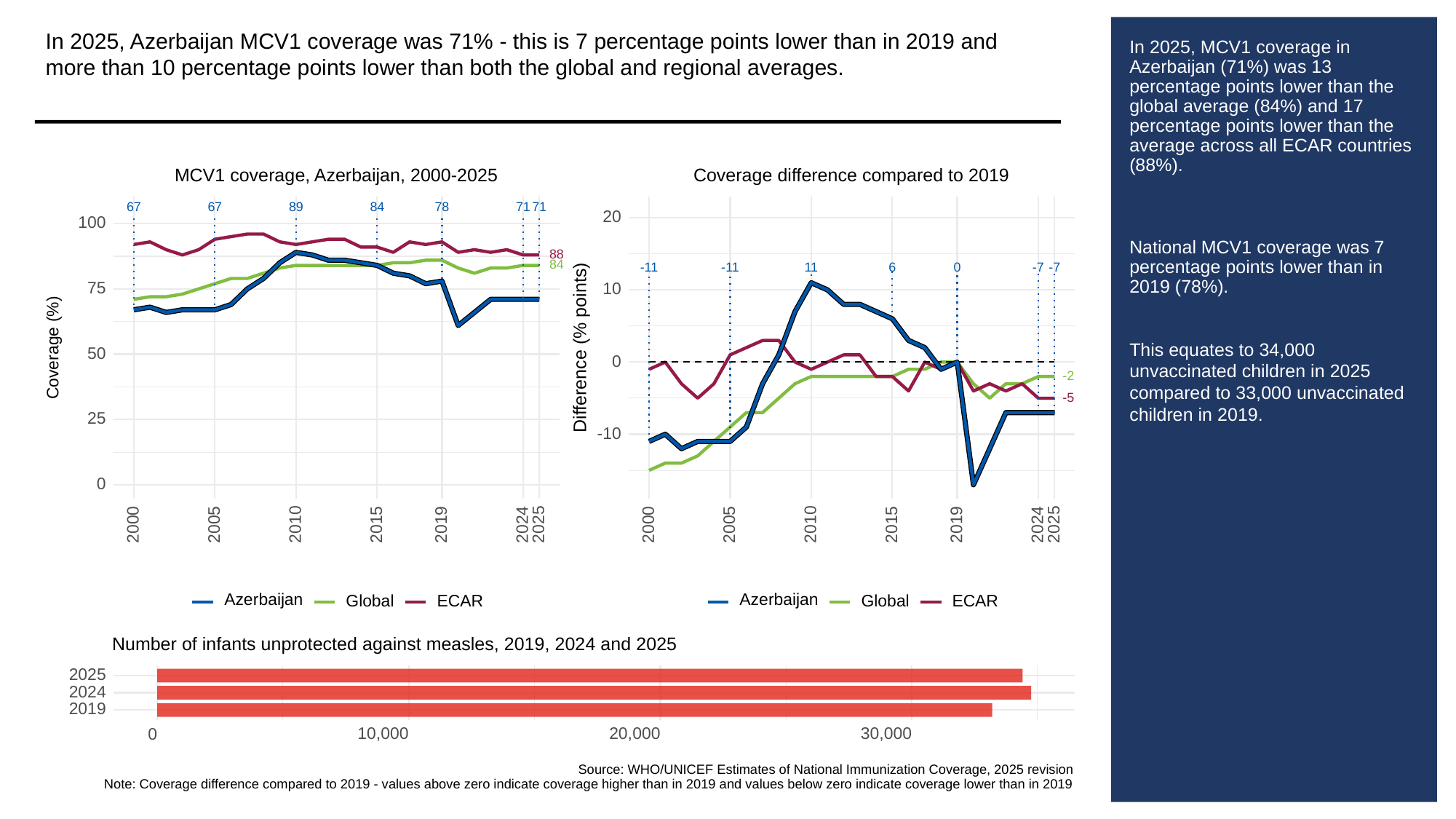

In 2025, Azerbaijan MCV1 coverage was 71% - this is 7 percentage points lower than in 2019 and more than 10 percentage points lower than both the global and regional averages.
# In 2025, MCV1 coverage in Azerbaijan (71%) was 13 percentage points lower than the global average (84%) and 17 percentage points lower than the average across all ECAR countries (88%).

National MCV1 coverage was 7 percentage points lower than in 2019 (78%).

This equates to 34,000 unvaccinated children in 2025 compared to 33,000 unvaccinated children in 2019.

MCV1 coverage, Azerbaijan, 2000-2025
Coverage difference compared to 2019

67
67
89
84
78
71
71
20
100

88

84
6
0
-11
-11
11
-7
-7

75
10

Difference (% points)
Coverage (%)

50

0

-2

-5

25

-10

0

2000
2005
2010
2015
2019
2024
2025
2000
2005
2010
2015
2019
2024
2025
Azerbaijan
Azerbaijan
Global
ECAR
Global
ECAR

Number of infants unprotected against measles, 2019, 2024 and 2025

2025

2024

2019

10,000
20,000
30,000
0
Source: WHO/UNICEF Estimates of National Immunization Coverage, 2025 revision
Note: Coverage difference compared to 2019 - values above zero indicate coverage higher than in 2019 and values below zero indicate coverage lower than in 2019